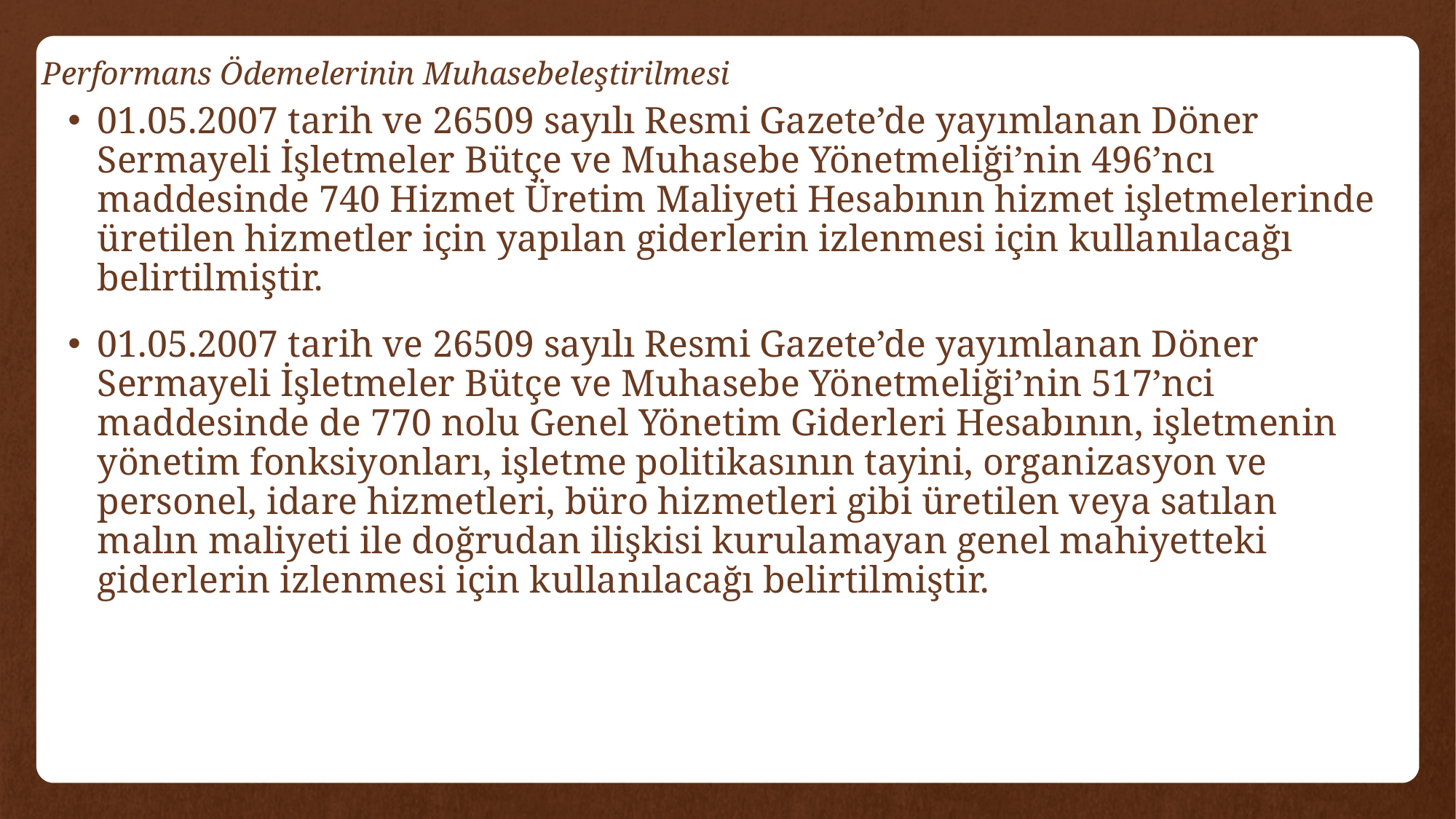

# Performans Ödemelerinin Muhasebeleştirilmesi
01.05.2007 tarih ve 26509 sayılı Resmi Gazete’de yayımlanan Döner Sermayeli İşletmeler Bütçe ve Muhasebe Yönetmeliği’nin 496’ncı maddesinde 740 Hizmet Üretim Maliyeti Hesabının hizmet işletmelerinde üretilen hizmetler için yapılan giderlerin izlenmesi için kullanılacağı belirtilmiştir.
01.05.2007 tarih ve 26509 sayılı Resmi Gazete’de yayımlanan Döner Sermayeli İşletmeler Bütçe ve Muhasebe Yönetmeliği’nin 517’nci maddesinde de 770 nolu Genel Yönetim Giderleri Hesabının, işletmenin yönetim fonksiyonları, işletme politikasının tayini, organizasyon ve personel, idare hizmetleri, büro hizmetleri gibi üretilen veya satılan malın maliyeti ile doğrudan ilişkisi kurulamayan genel mahiyetteki giderlerin izlenmesi için kullanılacağı belirtilmiştir.